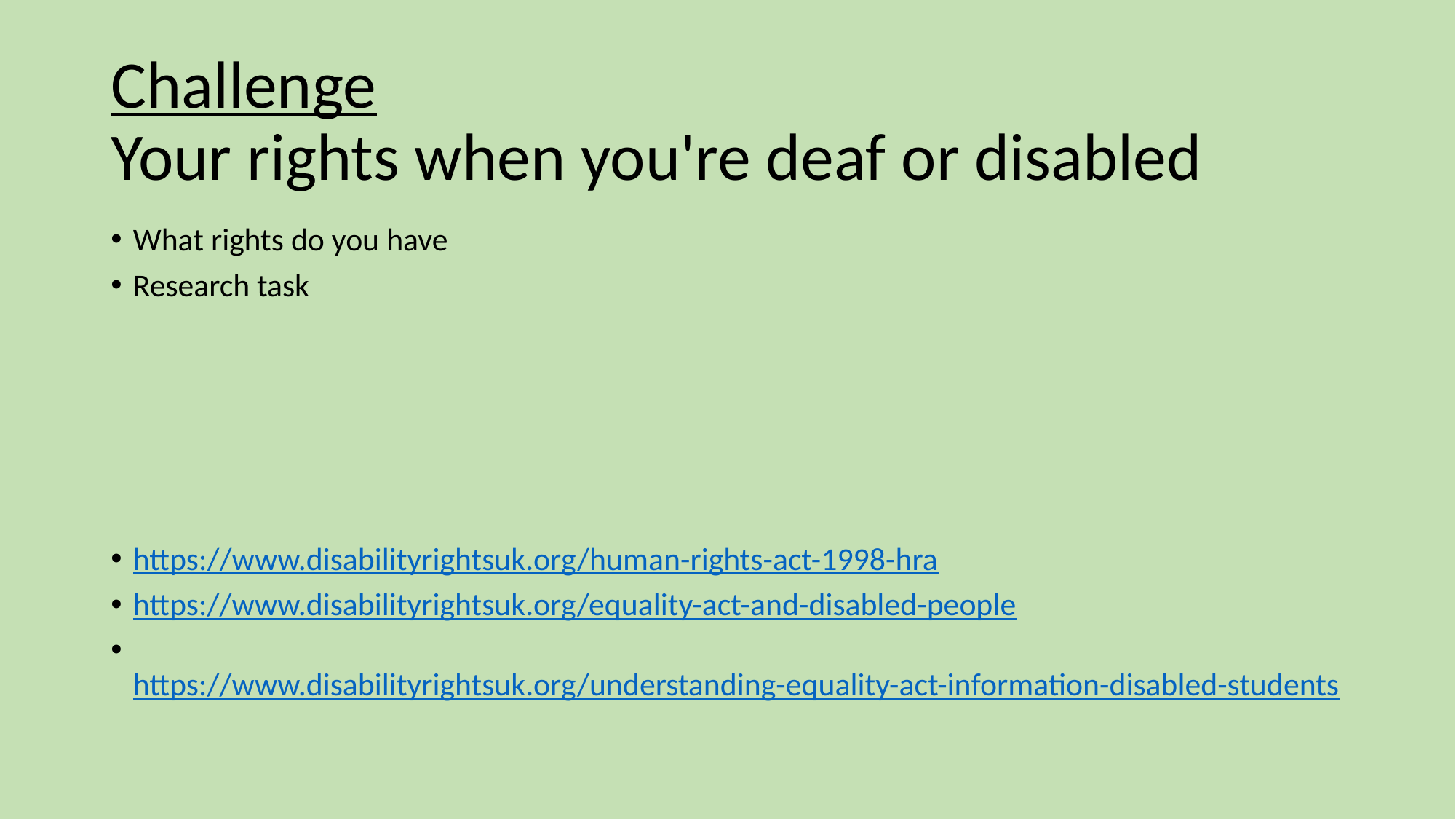

# Challenge Your rights when you're deaf or disabled
What rights do you have
Research task

https://www.disabilityrightsuk.org/human-rights-act-1998-hra
https://www.disabilityrightsuk.org/equality-act-and-disabled-people
 https://www.disabilityrightsuk.org/understanding-equality-act-information-disabled-students